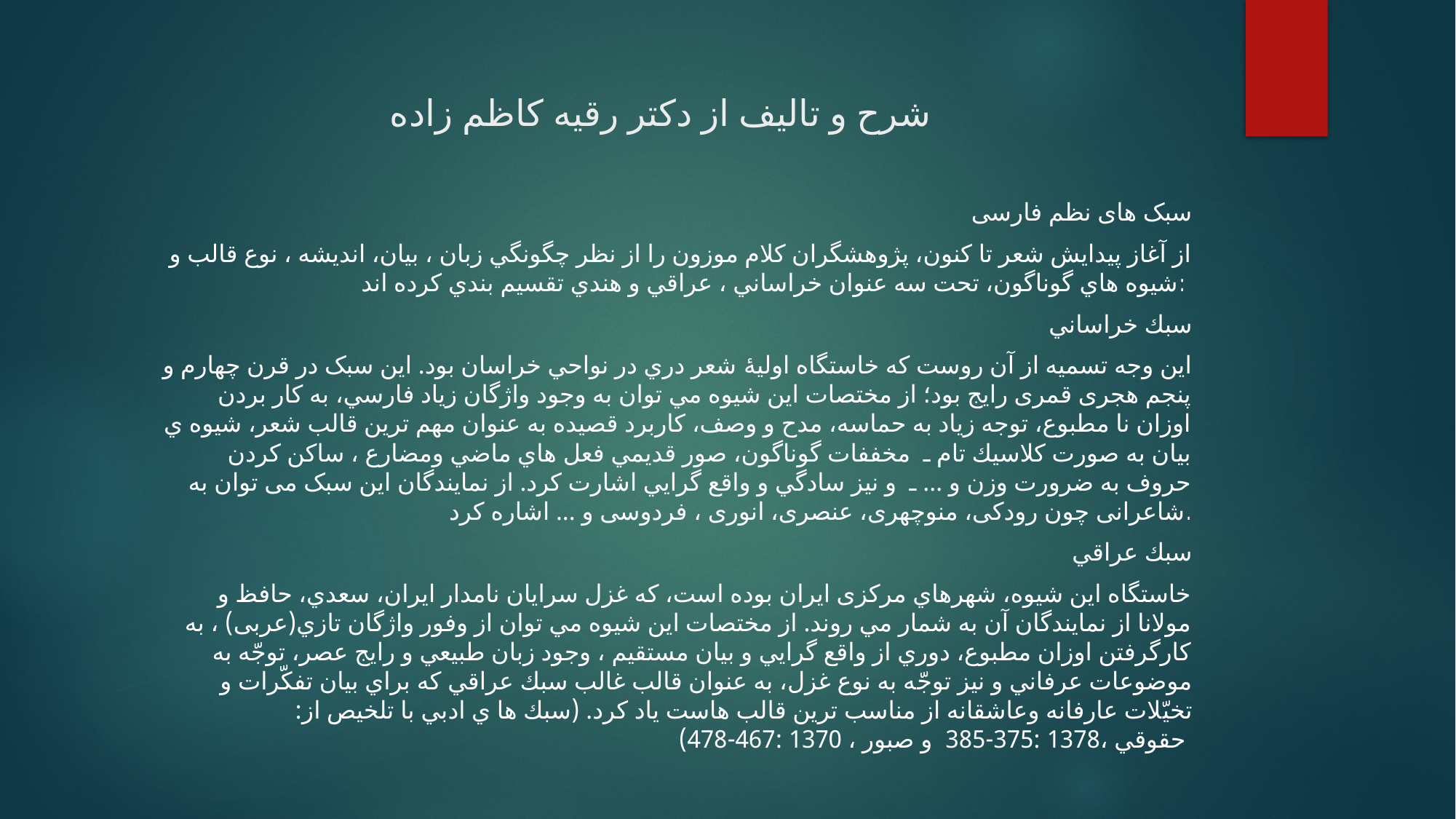

# شرح و تالیف از دکتر رقیه کاظم زاده
سبک های نظم فارسی
از آغاز پيدايش شعر تا كنون، پژوهشگران كلام موزون را از نظر چگونگي زبان ، بيان، انديشه ، نوع قالب و شيوه هاي گوناگون، تحت سه عنوان خراساني ، عراقي و هندي تقسيم بندي كرده اند:
سبك خراساني
اين وجه تسميه از آن روست كه خاستگاه اوليۀ شعر دري در نواحي خراسان بود. این سبک در قرن چهارم و پنجم هجری قمری رایج بود؛ از مختصات اين شيوه مي توان به وجود واژگان زياد فارسي، به كار بردن اوزان نا مطبوع، توجه زياد به حماسه، مدح و وصف، كاربرد قصيده به عنوان مهم ترين قالب شعر، شيوه ي بيان به صورت كلاسيك تام ـ  مخففات گوناگون، صور قديمي فعل هاي ماضي ومضارع ، ساكن كردن حروف به ضرورت وزن و ... ـ  و نيز سادگي و واقع گرايي اشارت كرد. از نمایندگان این سبک می توان به شاعرانی چون رودکی، منوچهری، عنصری، انوری ، فردوسی و ... اشاره کرد.
سبك عراقي
خاستگاه اين شيوه، شهرهاي مرکزی ايران بوده است، كه غزل سرايان نامدار ايران، سعدي، حافظ و مولانا از نمايندگان آن به شمار مي روند. از مختصات اين شيوه مي توان از وفور واژگان تازي(عربی) ، به كارگرفتن اوزان مطبوع، دوري از واقع گرايي و بيان مستقيم ، وجود زبان طبيعي و رايج عصر، توجّه به موضوعات عرفاني و نيز توجّه به نوع غزل، به عنوان قالب غالب سبك عراقي كه براي بيان تفكّرات و تخيّلات عارفانه وعاشقانه از مناسب ترين قالب هاست ياد كرد. (سبك ها ي ادبي با تلخيص از: حقوقي ،1378 :375-385 و صبور ، 1370 :467-478)